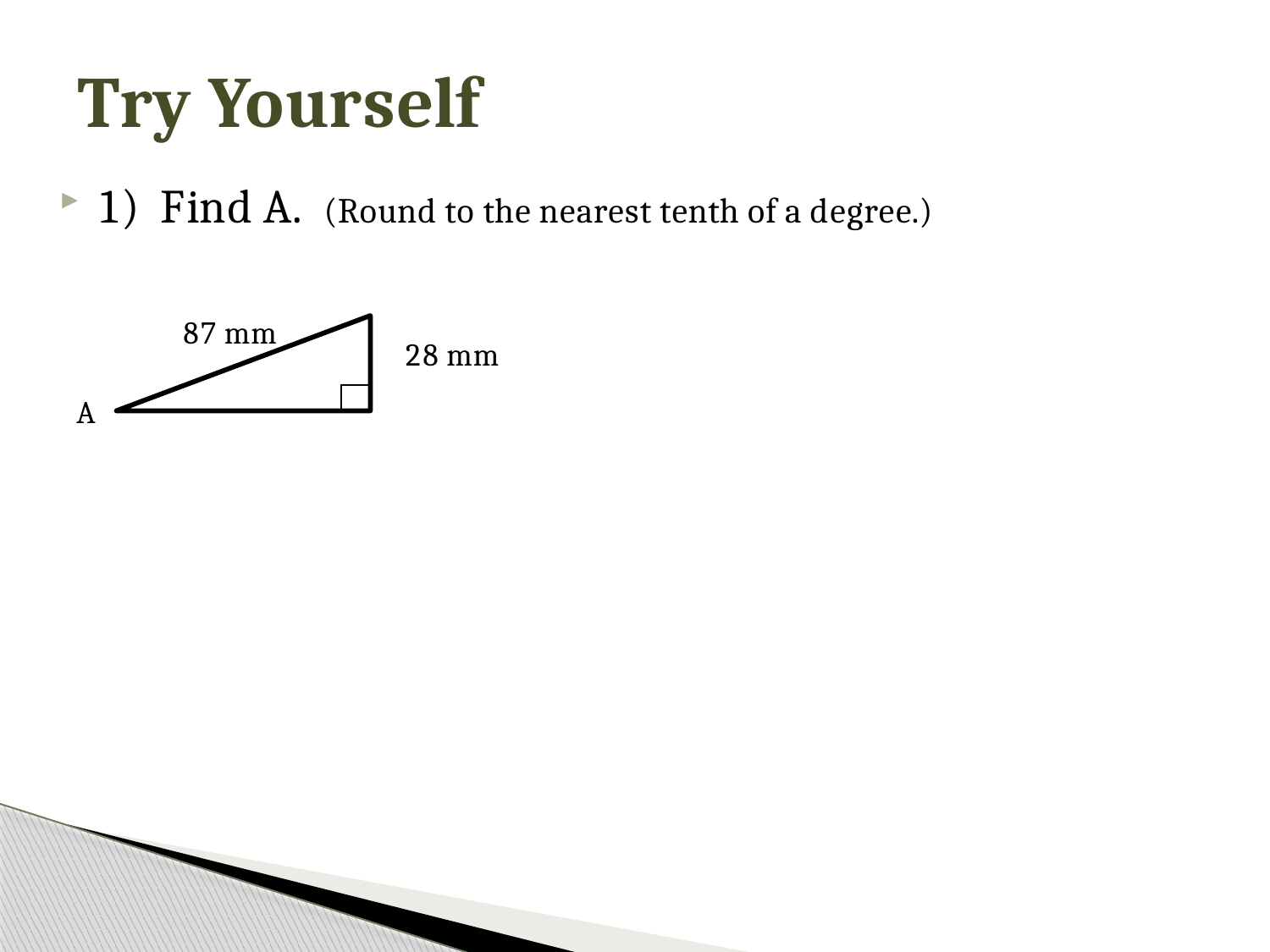

# Try Yourself
1)  Find A.  (Round to the nearest tenth of a degree.)
87 mm

28 mm
A